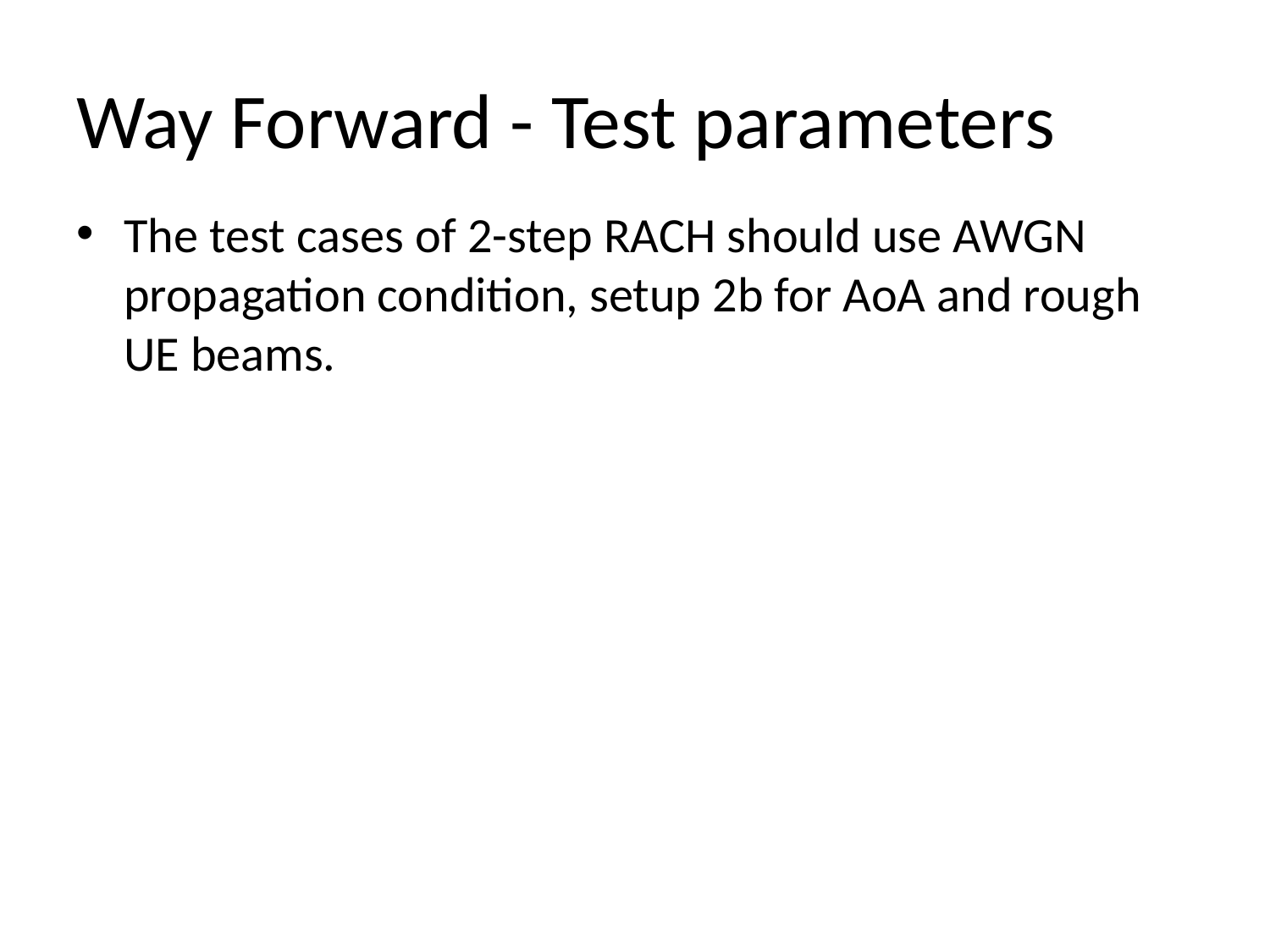

# Way Forward - Test parameters
The test cases of 2-step RACH should use AWGN propagation condition, setup 2b for AoA and rough UE beams.